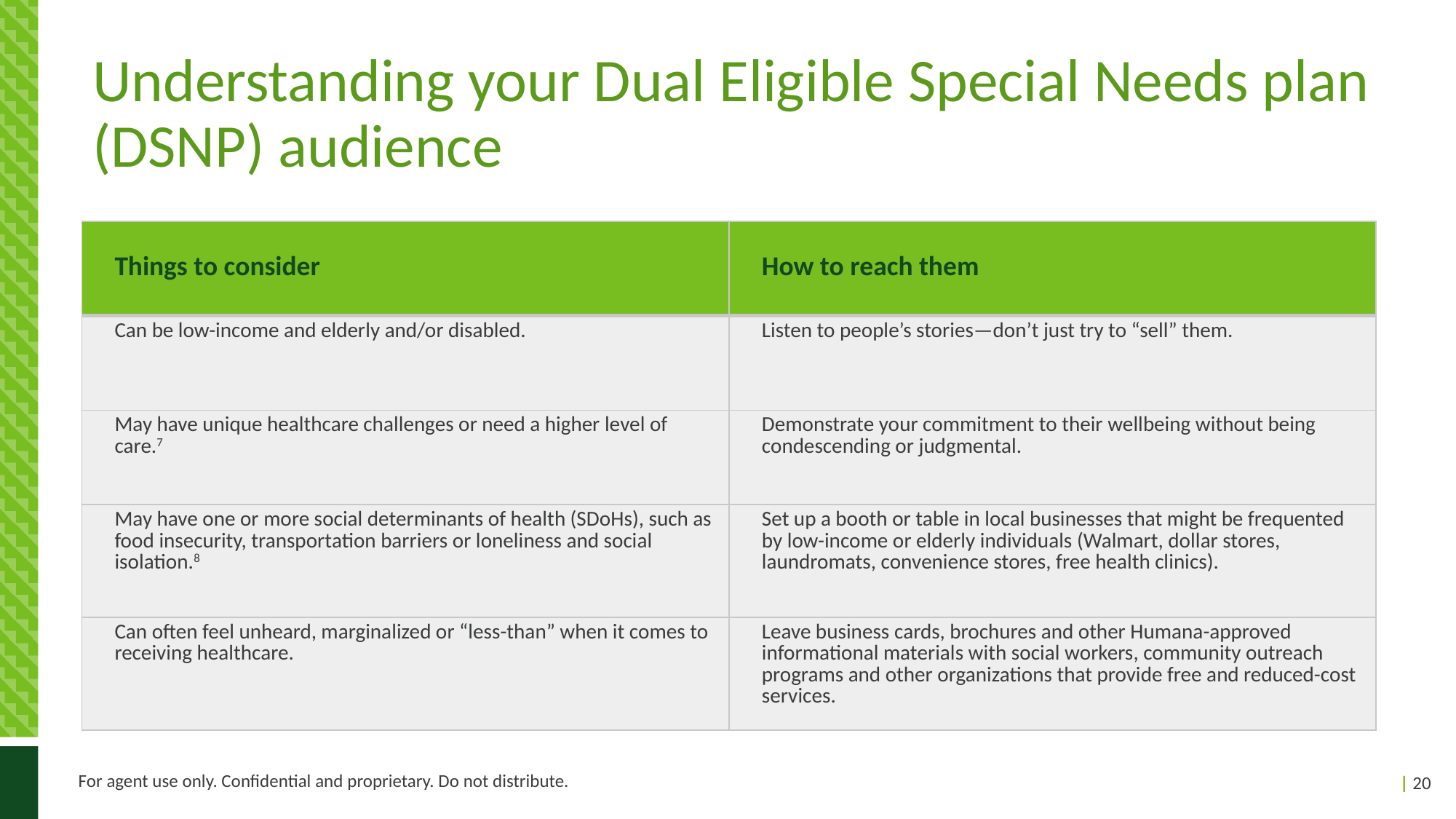

Expert
Advocate
Educator
# Understanding your Dual Eligible Special Needs plan (DSNP) audience
| Things to consider | How to reach them |
| --- | --- |
| Can be low-income and elderly and/or disabled. | Listen to people’s stories—don’t just try to “sell” them. |
| May have unique healthcare challenges or need a higher level of care.7 | Demonstrate your commitment to their wellbeing without being condescending or judgmental. |
| May have one or more social determinants of health (SDoHs), such as food insecurity, transportation barriers or loneliness and social isolation.8 | Set up a booth or table in local businesses that might be frequented by low-income or elderly individuals (Walmart, dollar stores, laundromats, convenience stores, free health clinics). |
| Can often feel unheard, marginalized or “less-than” when it comes to receiving healthcare. | Leave business cards, brochures and other Humana-approved informational materials with social workers, community outreach programs and other organizations that provide free and reduced-cost services. |

For agent use only. Confidential and proprietary. Do not distribute.

| 20